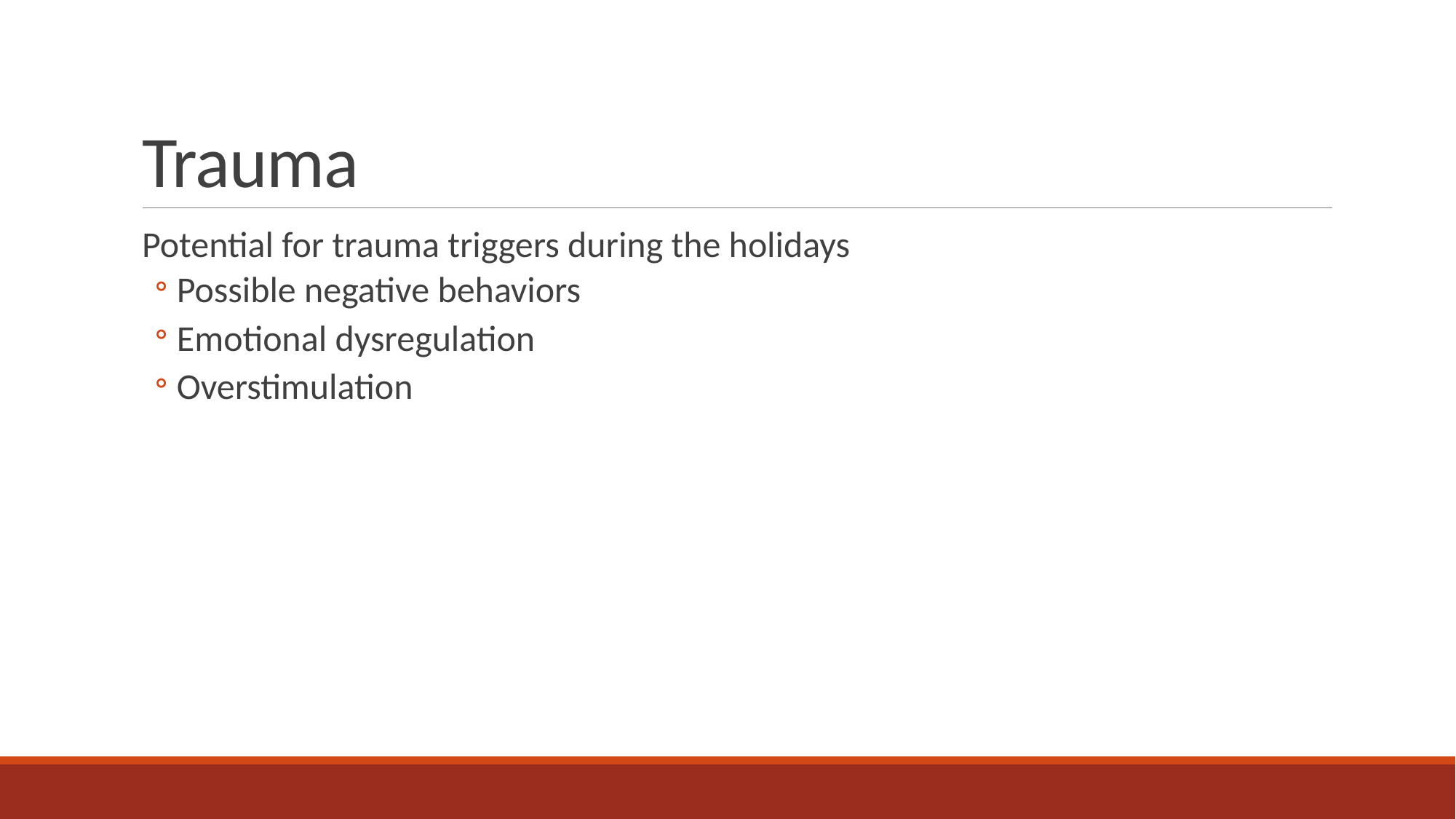

# Trauma
Potential for trauma triggers during the holidays
Possible negative behaviors
Emotional dysregulation
Overstimulation